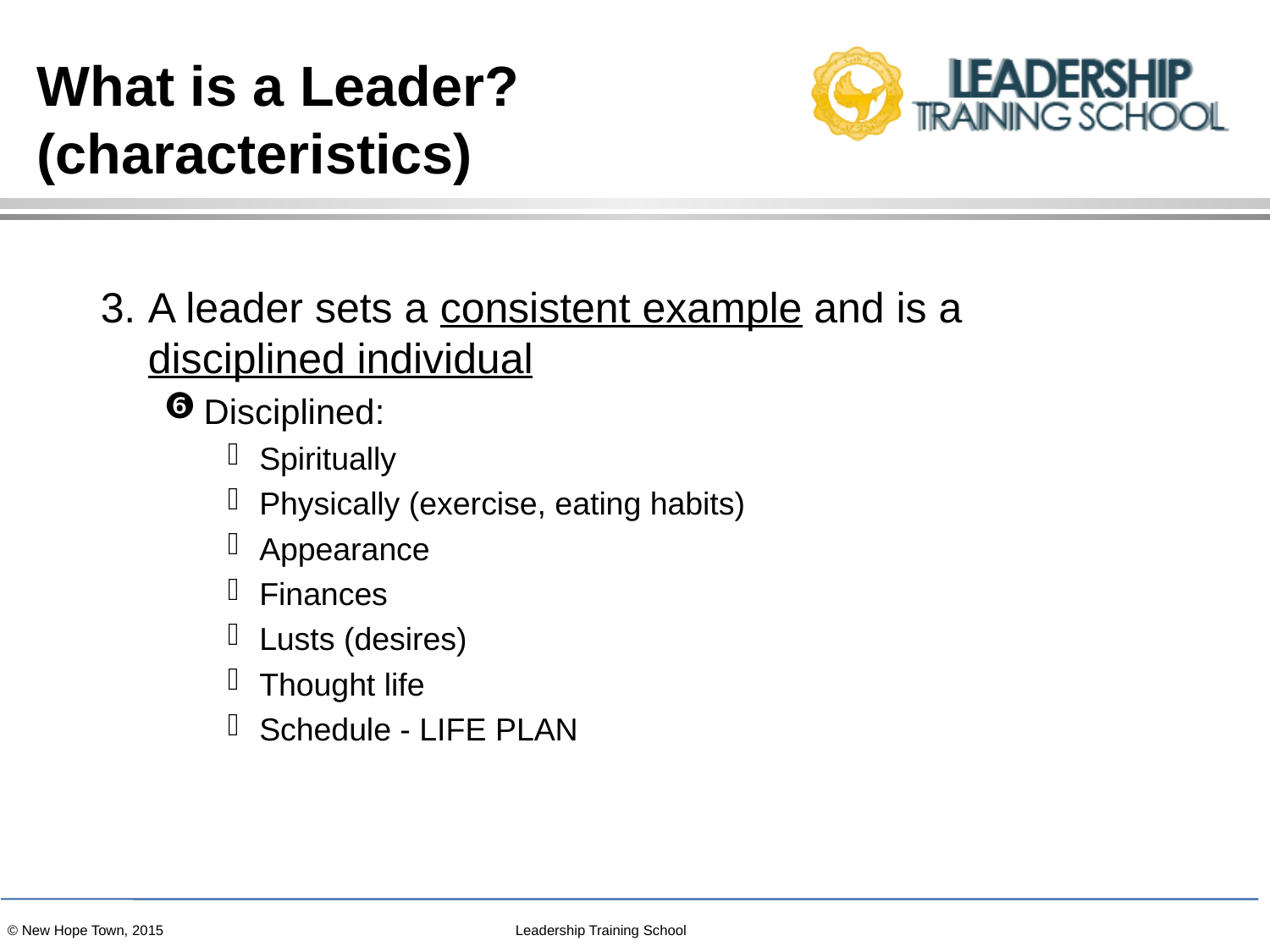

# What is a Leader? (characteristics)
A leader sets a consistent example and is a disciplined individual
Disciplined:
Spiritually
Physically (exercise, eating habits)
Appearance
Finances
Lusts (desires)
Thought life
Schedule - LIFE PLAN
8